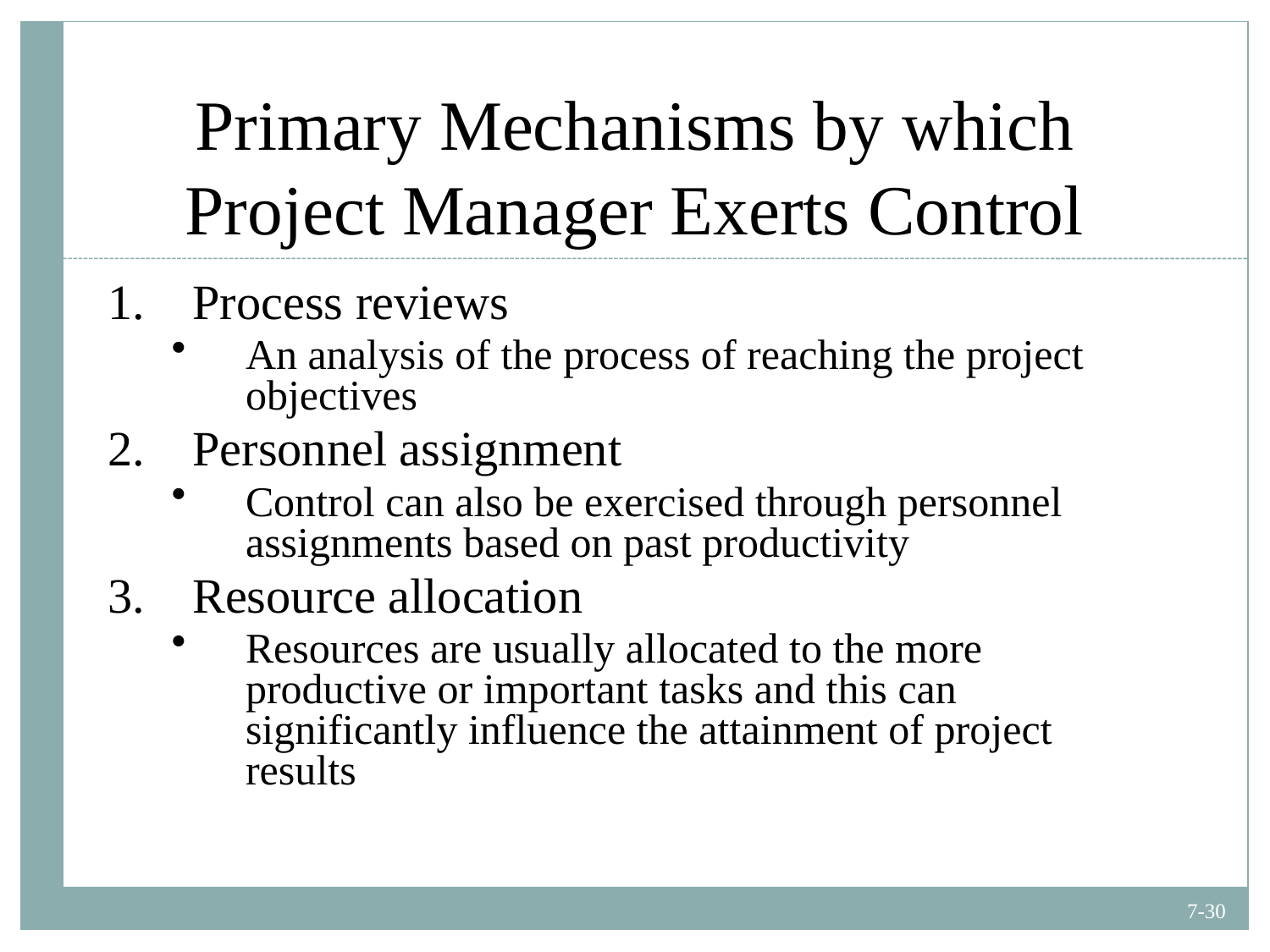

# Primary Mechanisms by which Project Manager Exerts Control
Process reviews
An analysis of the process of reaching the project objectives
Personnel assignment
Control can also be exercised through personnel assignments based on past productivity
Resource allocation
Resources are usually allocated to the more productive or important tasks and this can significantly influence the attainment of project results